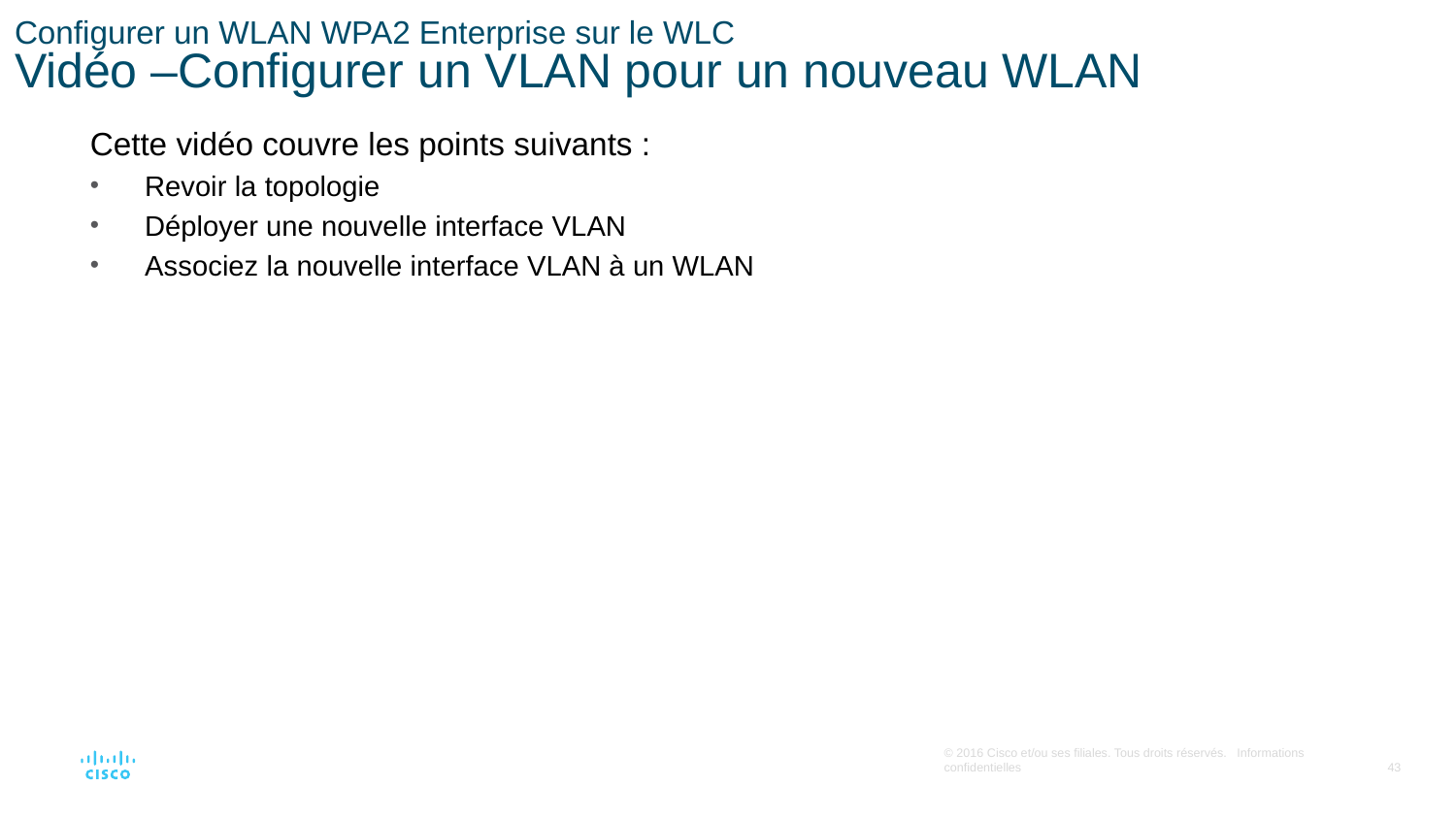

# Configurer un WLAN WPA2 Enterprise sur le WLC Vidéo –Configurer un VLAN pour un nouveau WLAN
Cette vidéo couvre les points suivants :
Revoir la topologie
Déployer une nouvelle interface VLAN
Associez la nouvelle interface VLAN à un WLAN